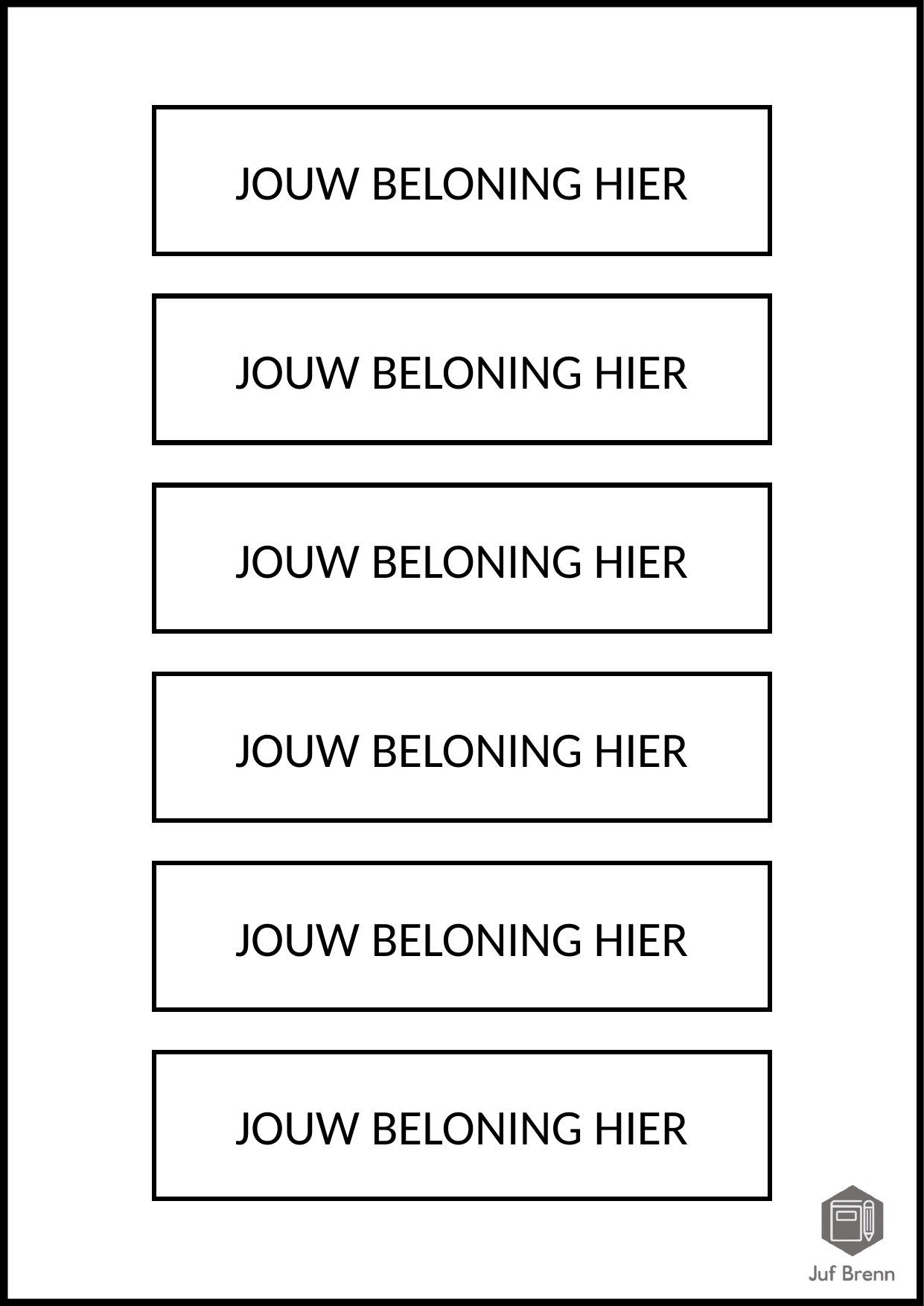

JOUW BELONING HIER
JOUW BELONING HIER
JOUW BELONING HIER
JOUW BELONING HIER
JOUW BELONING HIER
JOUW BELONING HIER